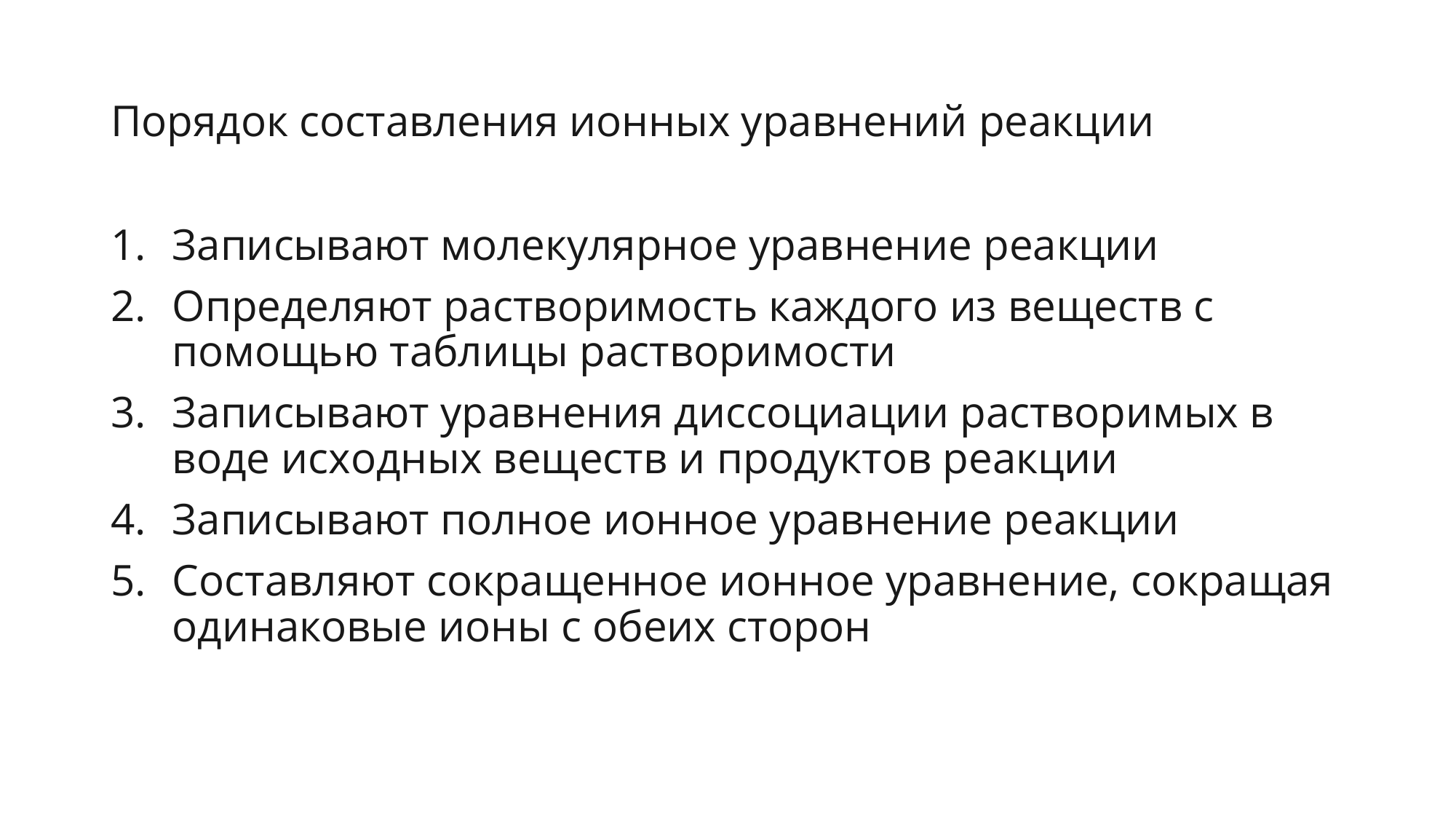

# Порядок составления ионных уравнений реакции
Записывают молекулярное уравнение реакции
Определяют растворимость каждого из веществ с помощью таблицы растворимости
Записывают уравнения диссоциации растворимых в воде исходных веществ и продуктов реакции
Записывают полное ионное уравнение реакции
Составляют сокращенное ионное уравнение, сокращая одинаковые ионы с обеих сторон